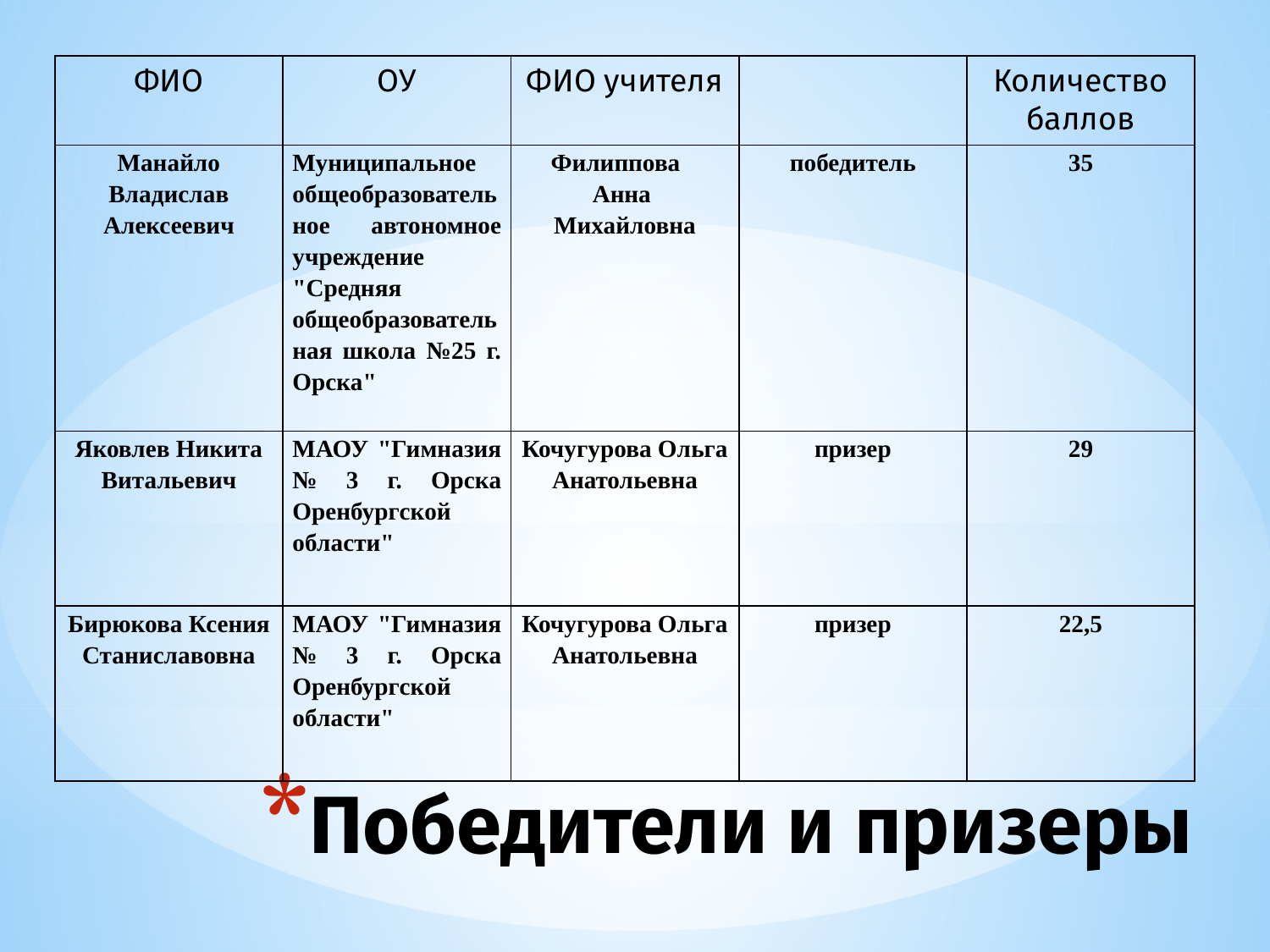

| ФИО | ОУ | ФИО учителя |  | Количество баллов |
| --- | --- | --- | --- | --- |
| Манайло Владислав Алексеевич | Муниципальное общеобразовательное автономное учреждение "Средняя общеобразовательная школа №25 г. Орска" | Филиппова Анна Михайловна | победитель | 35 |
| Яковлев Никита Витальевич | МАОУ "Гимназия № 3 г. Орска Оренбургской области" | Кочугурова Ольга Анатольевна | призер | 29 |
| Бирюкова Ксения Станиславовна | МАОУ "Гимназия № 3 г. Орска Оренбургской области" | Кочугурова Ольга Анатольевна | призер | 22,5 |
# Победители и призеры